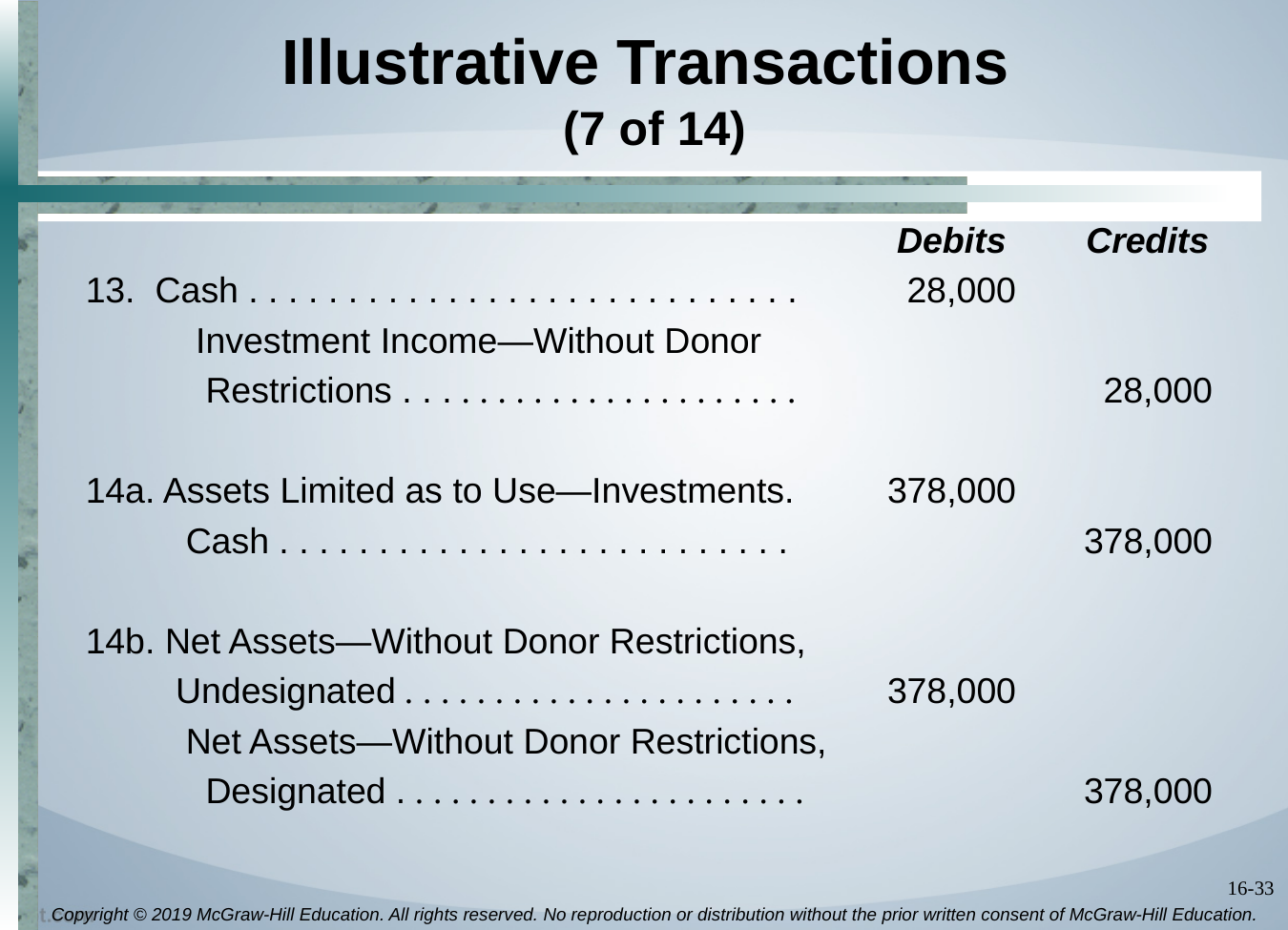

# Illustrative Transactions (7 of 14)
                                                                                 Debits        Credits
13.  Cash . . . . . . . . . . . . . . . . . . . . . . . . . . . .	28,000
           Investment Income—Without Donor
            Restrictions . . . . . . . . . . . . . . . . . . . . . .	28,000

14a. Assets Limited as to Use—Investments.	378,000
          Cash . . . . . . . . . . . . . . . . . . . . . . . . . .	378,000

14b. Net Assets—Without Donor Restrictions,
         Undesignated . . . . . . . . . . . . . . . . . . . . . .	378,000
          Net Assets—Without Donor Restrictions,
            Designated . . . . . . . . . . . . . . . . . . . . . . .	378,000